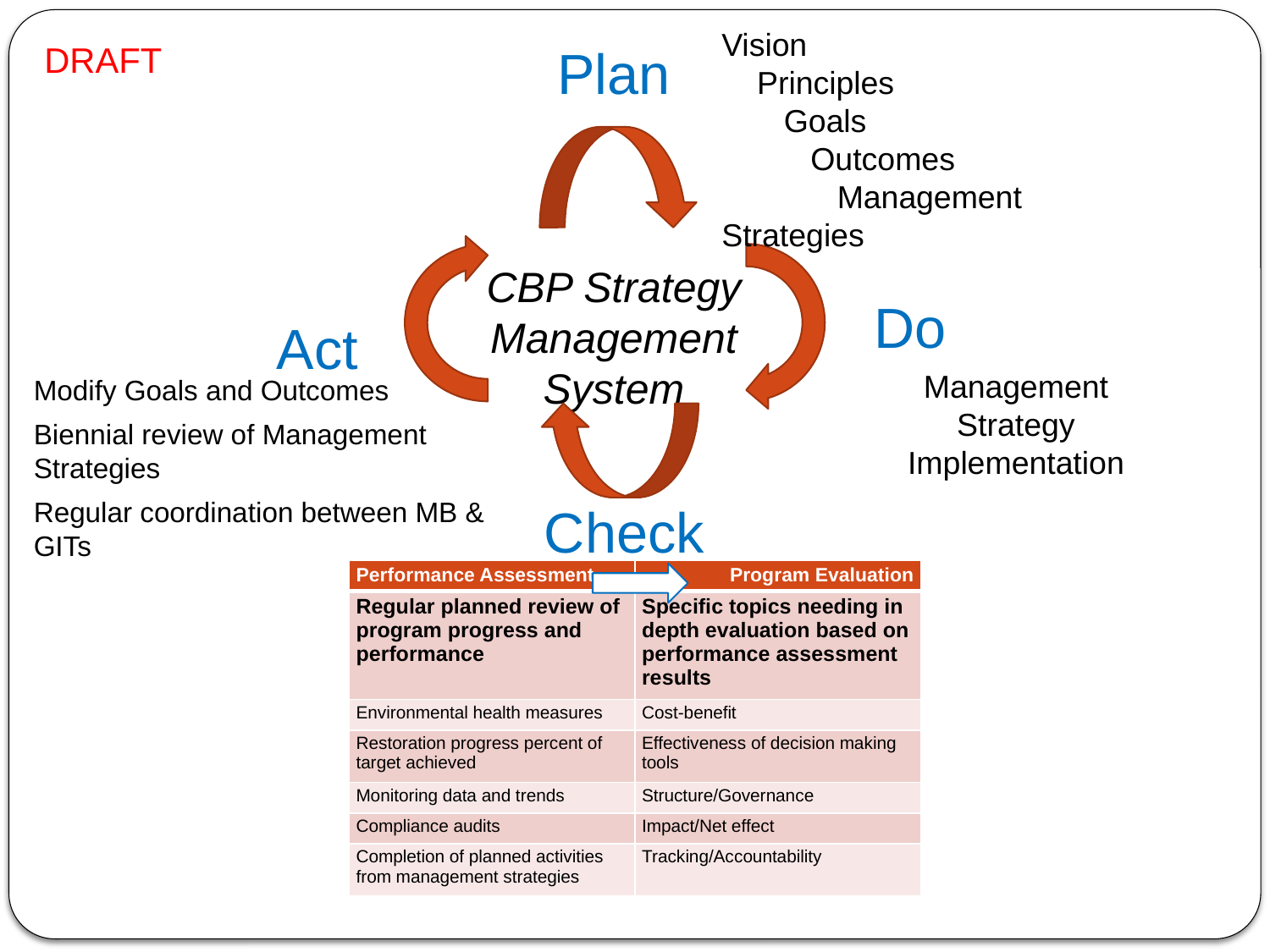

Vision
    Principles
       Goals
          Outcomes
             Management Strategies
DRAFT
Plan

CBP Strategy Management System
Do
Act
Management Strategy Implementation
Modify Goals and Outcomes
Biennial review of Management Strategies
Regular coordination between MB & GITs

Check
| Performance Assessment | Program Evaluation |
| --- | --- |
| Regular planned review of program progress and performance | Specific topics needing in depth evaluation based on performance assessment results |
| Environmental health measures | Cost-benefit |
| Restoration progress percent of target achieved | Effectiveness of decision making tools |
| Monitoring data and trends | Structure/Governance |
| Compliance audits | Impact/Net effect |
| Completion of planned activities from management strategies | Tracking/Accountability |